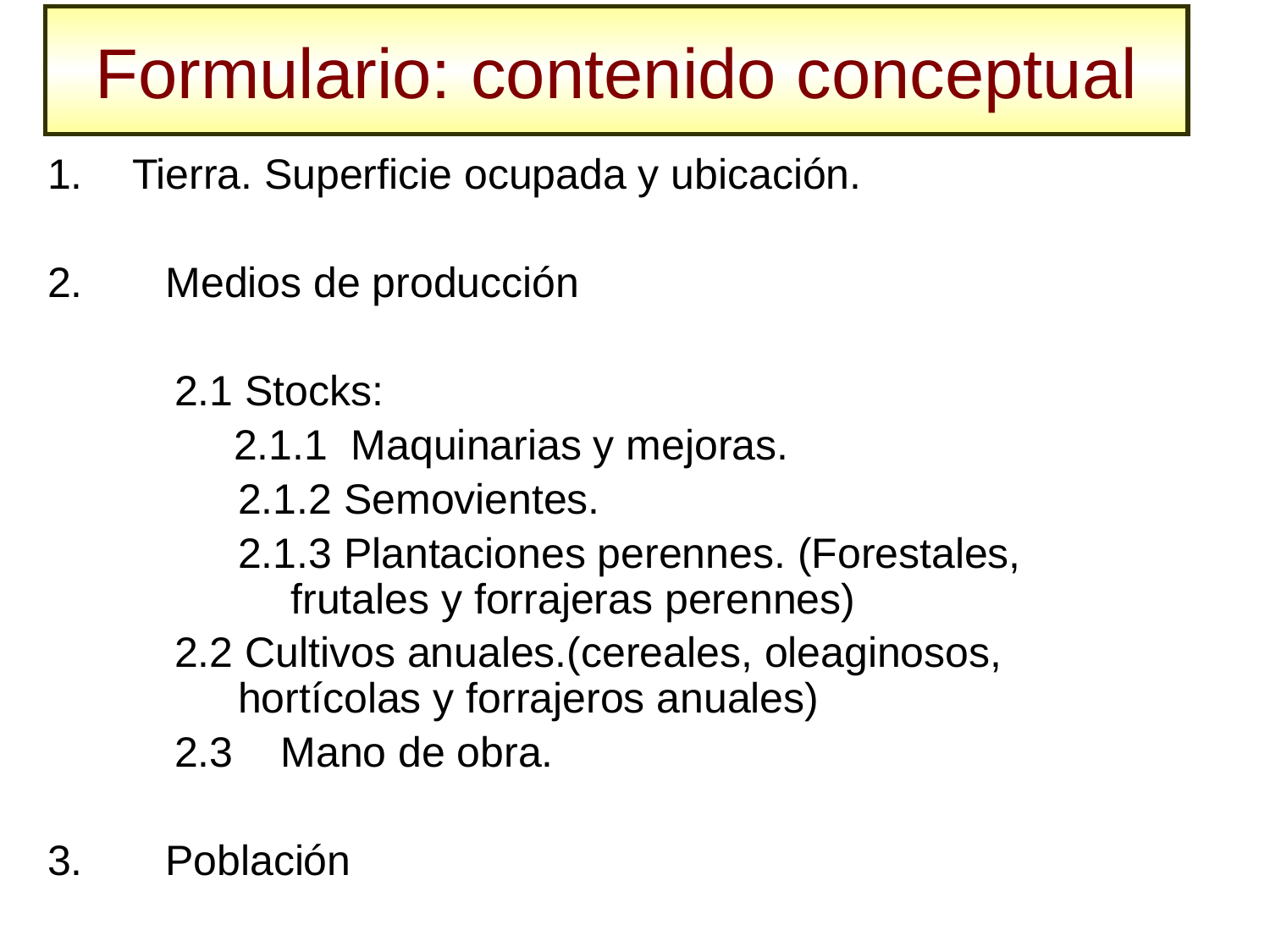

# Formulario: contenido conceptual
Tierra. Superficie ocupada y ubicación.

2.       Medios de producción

2.1 Stocks:
     2.1.1  Maquinarias y mejoras.
2.1.2 Semovientes.
2.1.3 Plantaciones perennes. (Forestales,   frutales y forrajeras perennes)
2.2 Cultivos anuales.(cereales, oleaginosos, hortícolas y forrajeros anuales)
2.3    Mano de obra.

3.       Población